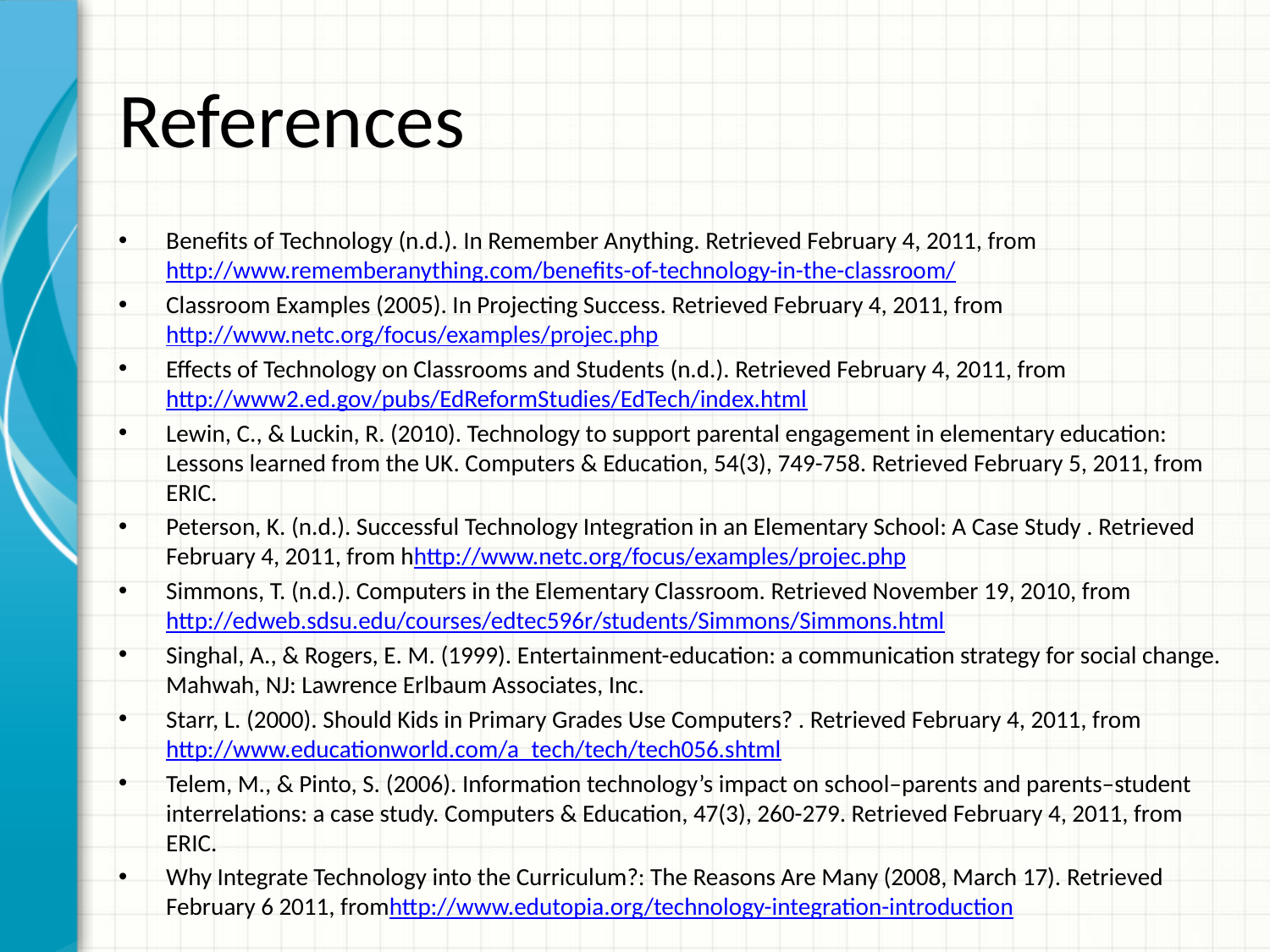

# References

Benefits of Technology (n.d.). In Remember Anything. Retrieved February 4, 2011, from http://www.rememberanything.com/benefits-of-technology-in-the-classroom/
Classroom Examples (2005). In Projecting Success. Retrieved February 4, 2011, from http://www.netc.org/focus/examples/projec.php
Effects of Technology on Classrooms and Students (n.d.). Retrieved February 4, 2011, fromhttp://www2.ed.gov/pubs/EdReformStudies/EdTech/index.html
Lewin, C., & Luckin, R. (2010). Technology to support parental engagement in elementary education: Lessons learned from the UK. Computers & Education, 54(3), 749-758. Retrieved February 5, 2011, from ERIC.
Peterson, K. (n.d.). Successful Technology Integration in an Elementary School: A Case Study . Retrieved February 4, 2011, from hhttp://www.netc.org/focus/examples/projec.php
Simmons, T. (n.d.). Computers in the Elementary Classroom. Retrieved November 19, 2010, fromhttp://edweb.sdsu.edu/courses/edtec596r/students/Simmons/Simmons.html
Singhal, A., & Rogers, E. M. (1999). Entertainment-education: a communication strategy for social change. Mahwah, NJ: Lawrence Erlbaum Associates, Inc.
Starr, L. (2000). Should Kids in Primary Grades Use Computers? . Retrieved February 4, 2011, fromhttp://www.educationworld.com/a_tech/tech/tech056.shtml
Telem, M., & Pinto, S. (2006). Information technology’s impact on school–parents and parents–student interrelations: a case study. Computers & Education, 47(3), 260-279. Retrieved February 4, 2011, from ERIC.
Why Integrate Technology into the Curriculum?: The Reasons Are Many (2008, March 17). Retrieved February 6 2011, fromhttp://www.edutopia.org/technology-integration-introduction